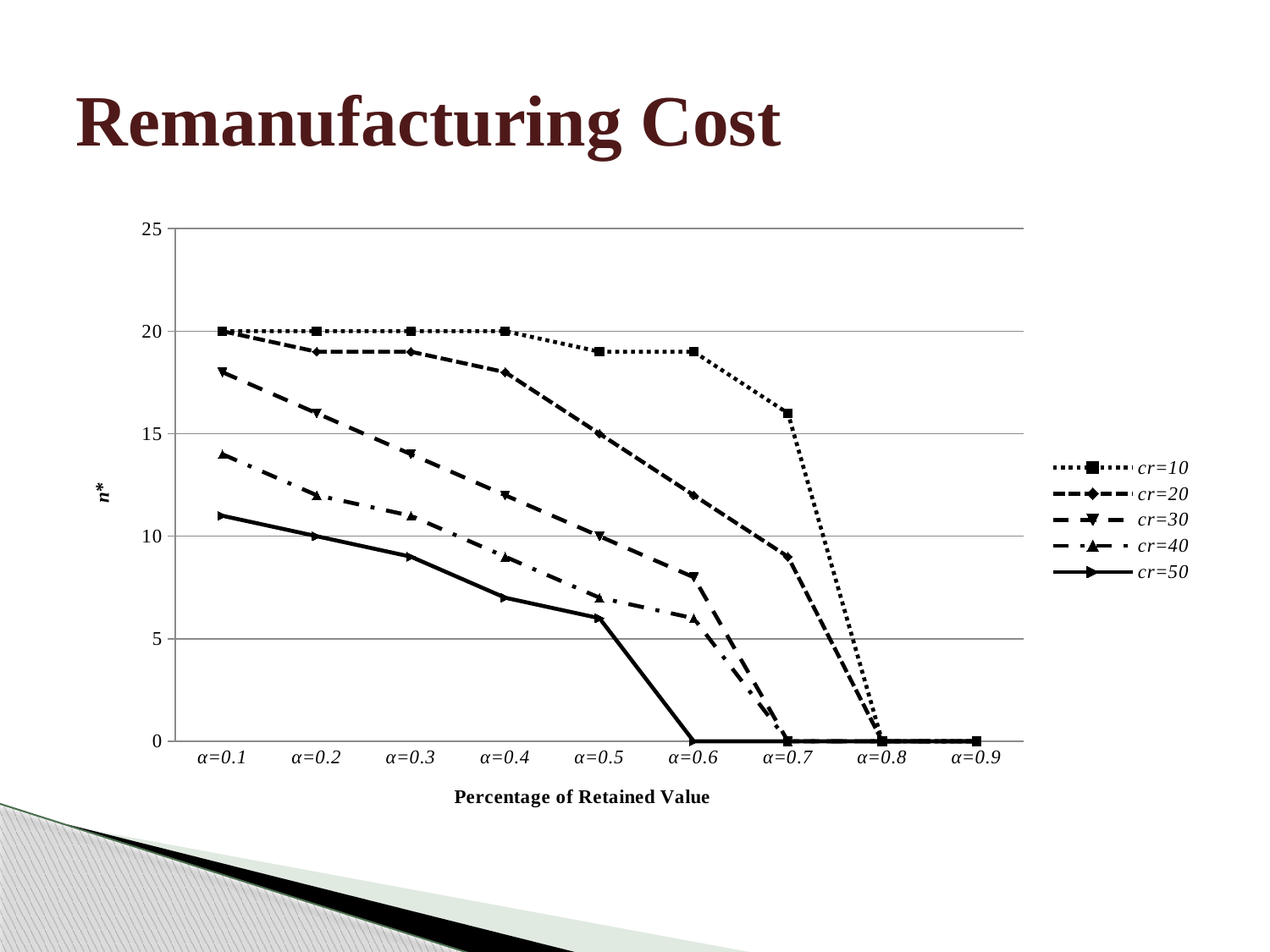

# Remanufacturing Cost

### Chart

| Category | cr=10 | cr=20 | cr=30 | cr=40 | cr=50 |
|---|---|---|---|---|---|
| α=0.1 | 20.0 | 20.0 | 18.0 | 14.0 | 11.0 |
| α=0.2 | 20.0 | 19.0 | 16.0 | 12.0 | 10.0 |
| α=0.3 | 20.0 | 19.0 | 14.0 | 11.0 | 9.0 |
| α=0.4 | 20.0 | 18.0 | 12.0 | 9.0 | 7.0 |
| α=0.5 | 19.0 | 15.0 | 10.0 | 7.0 | 6.0 |
| α=0.6 | 19.0 | 12.0 | 8.0 | 6.0 | 0.0 |
| α=0.7 | 16.0 | 9.0 | 0.0 | 0.0 | 0.0 |
| α=0.8 | 0.0 | 0.0 | 0.0 | 0.0 | 0.0 |
| α=0.9 | 0.0 | 0.0 | 0.0 | 0.0 | 0.0 |